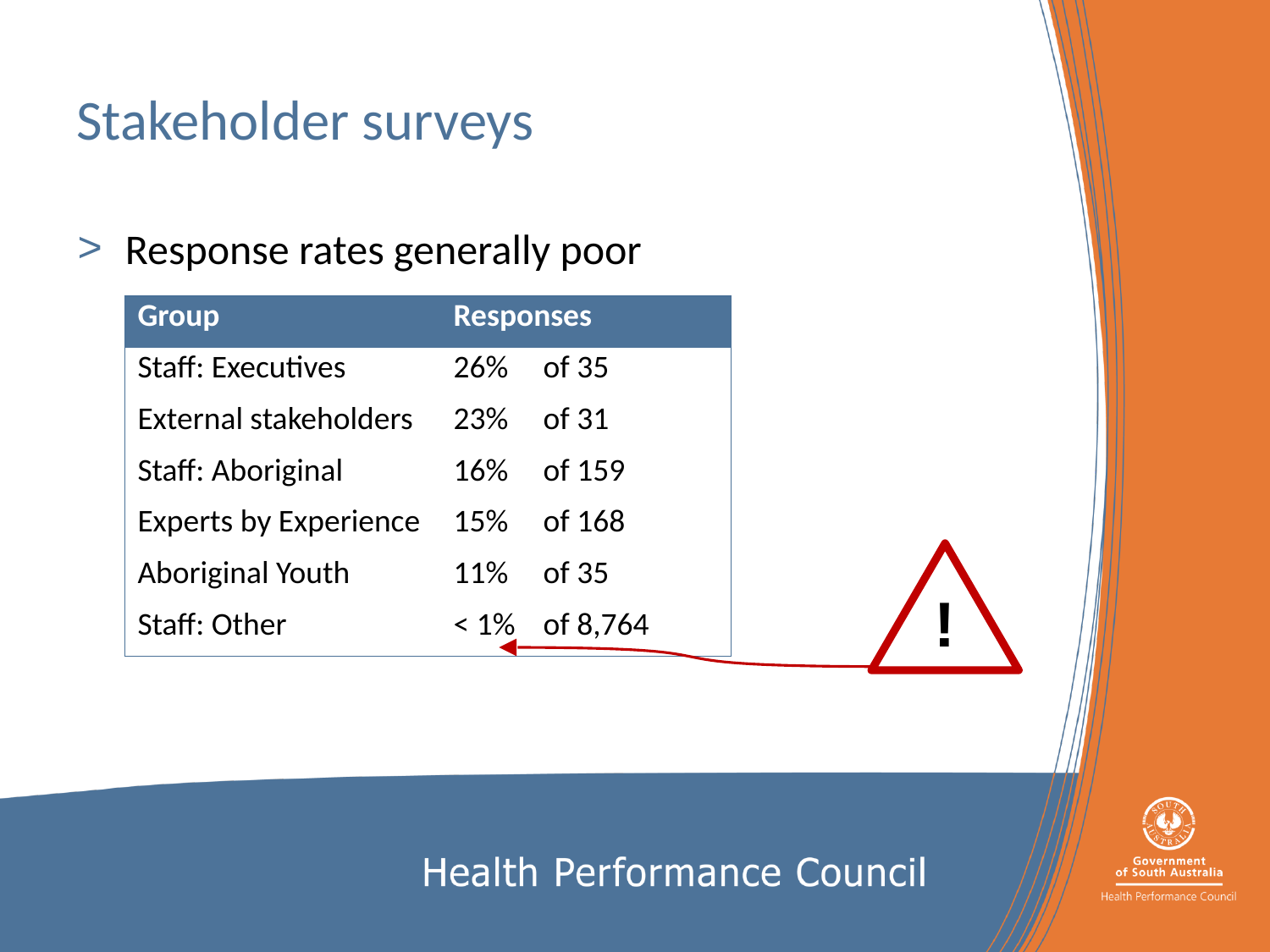

# Stakeholder surveys
Response rates generally poor

| Group | Responses |  |
| --- | --- | --- |
| Staff: Executives | 26% | of 35 |
| External stakeholders | 23% | of 31 |
| Staff: Aboriginal | 16% | of 159 |
| Experts by Experience | 15% | of 168 |
| Aboriginal Youth | 11% | of 35 |
| Staff: Other | < 1% | of 8,764 |

!